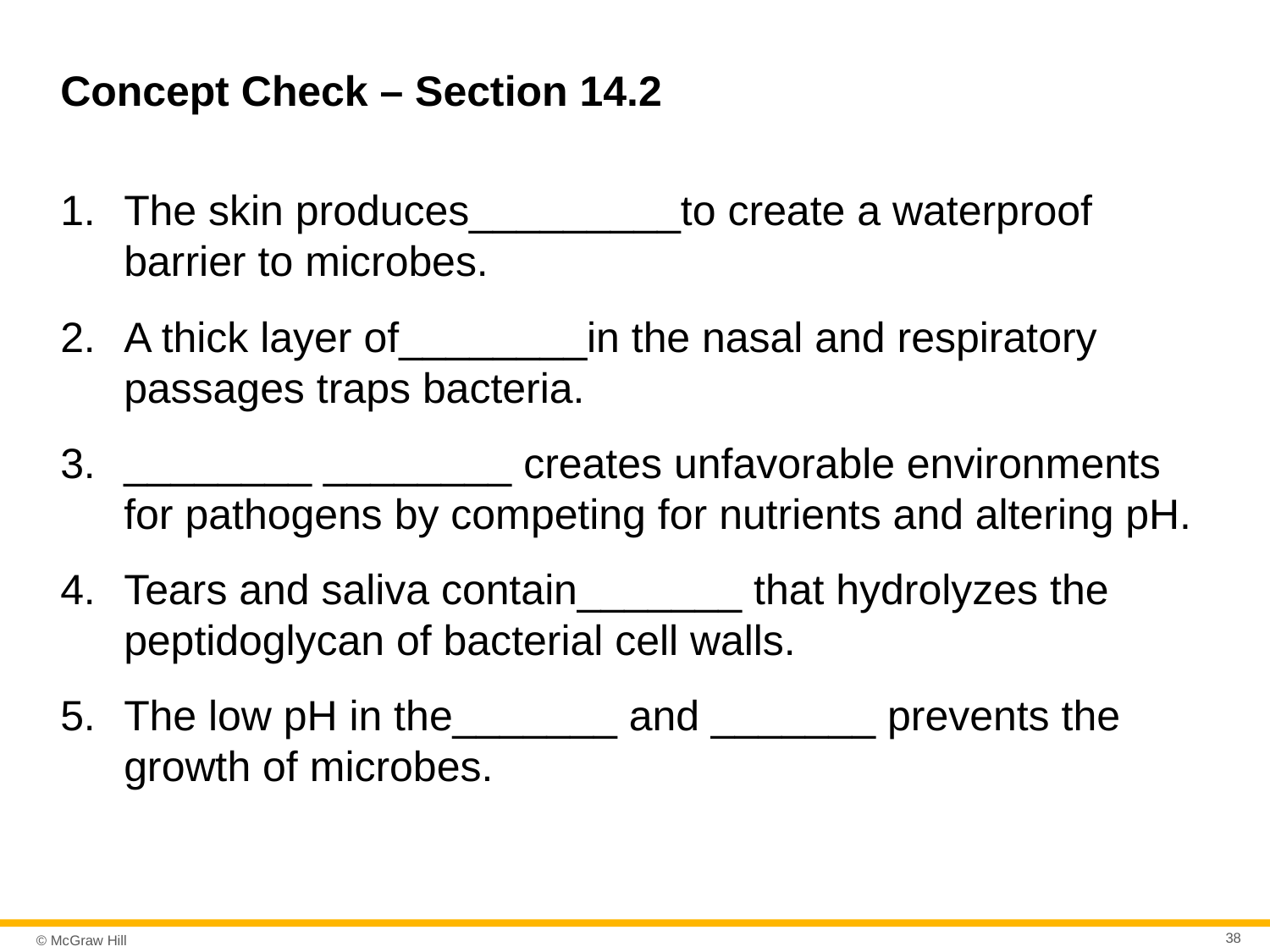

# Concept Check – Section 14.2
The skin produces_________to create a waterproof barrier to microbes.
A thick layer of________in the nasal and respiratory passages traps bacteria.
________ ________ creates unfavorable environments for pathogens by competing for nutrients and altering pH.
Tears and saliva contain_______ that hydrolyzes the peptidoglycan of bacterial cell walls.
The low pH in the_______ and _______ prevents the growth of microbes.